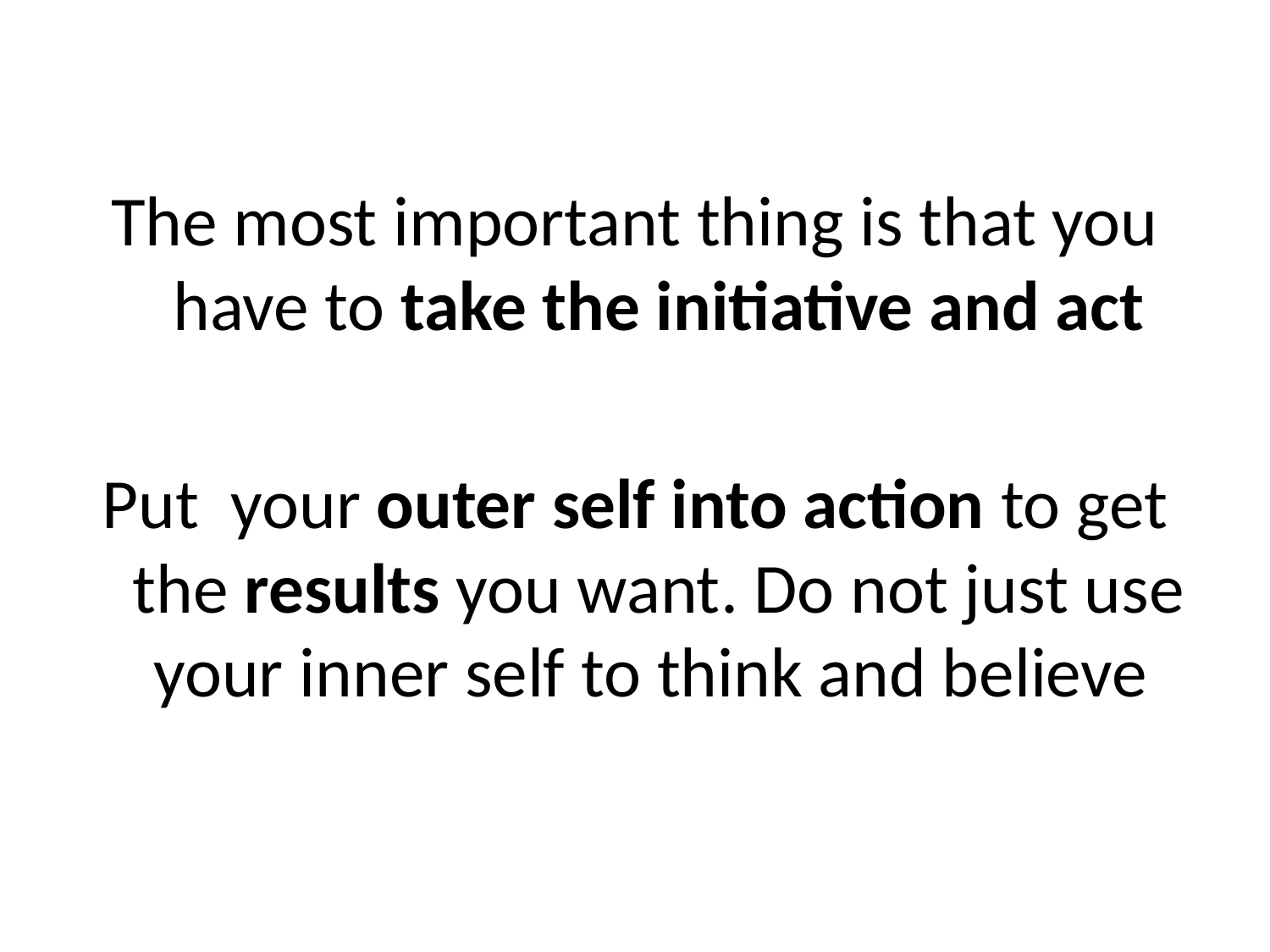

The most important thing is that you have to take the initiative and act

Put  your outer self into action to get the results you want. Do not just use your inner self to think and believe